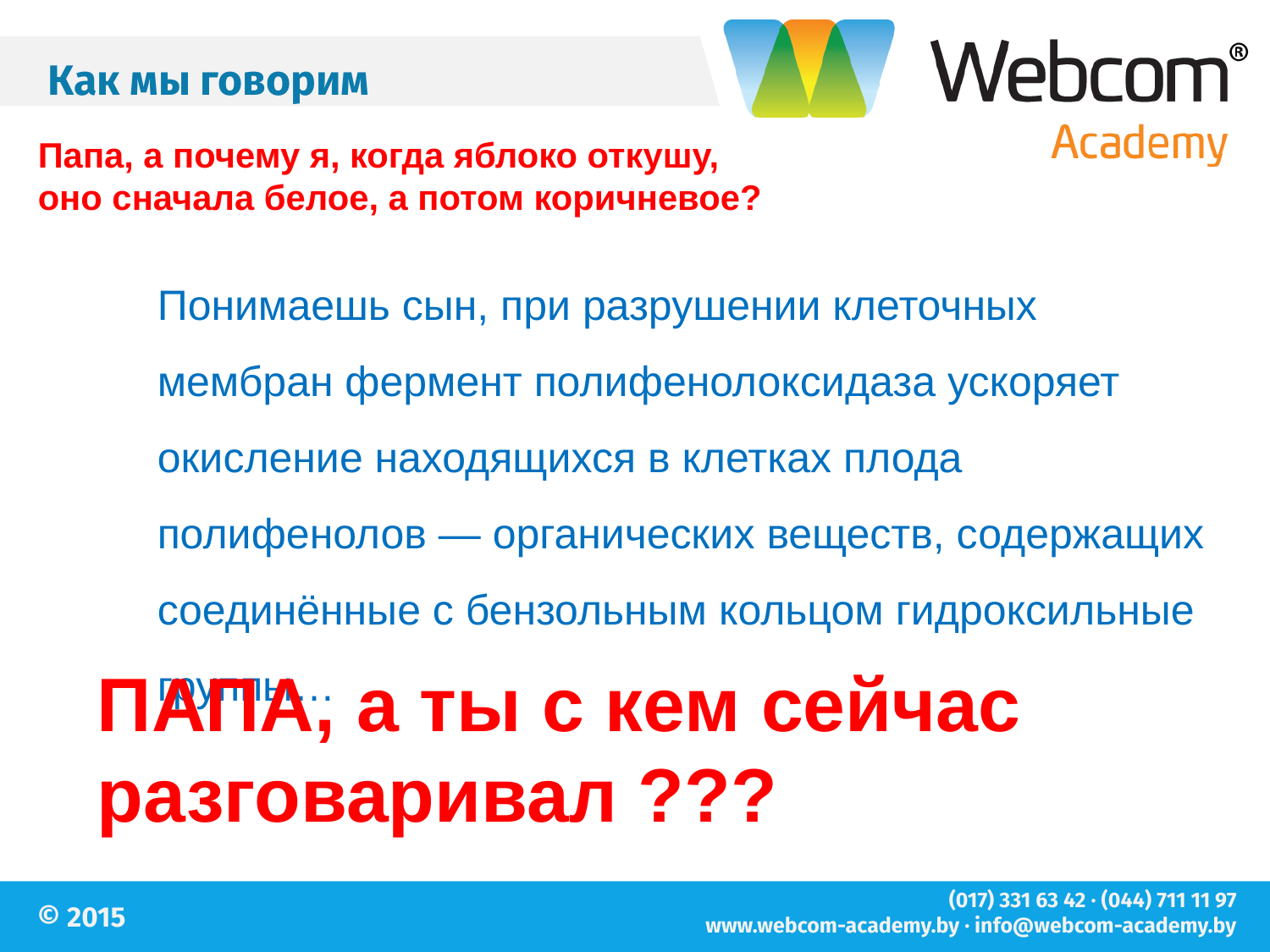

# Как мы говорим
Папа, а почему я, когда яблоко откушу,
оно сначала белое, а потом коричневое?
Понимаешь сын, при разрушении клеточных мембран фермент полифенолоксидаза ускоряет окисление находящихся в клетках плода полифенолов — органических веществ, содержащих соединённые с бензольным кольцом гидроксильные группы…
ПАПА, а ты с кем сейчас
разговаривал ???